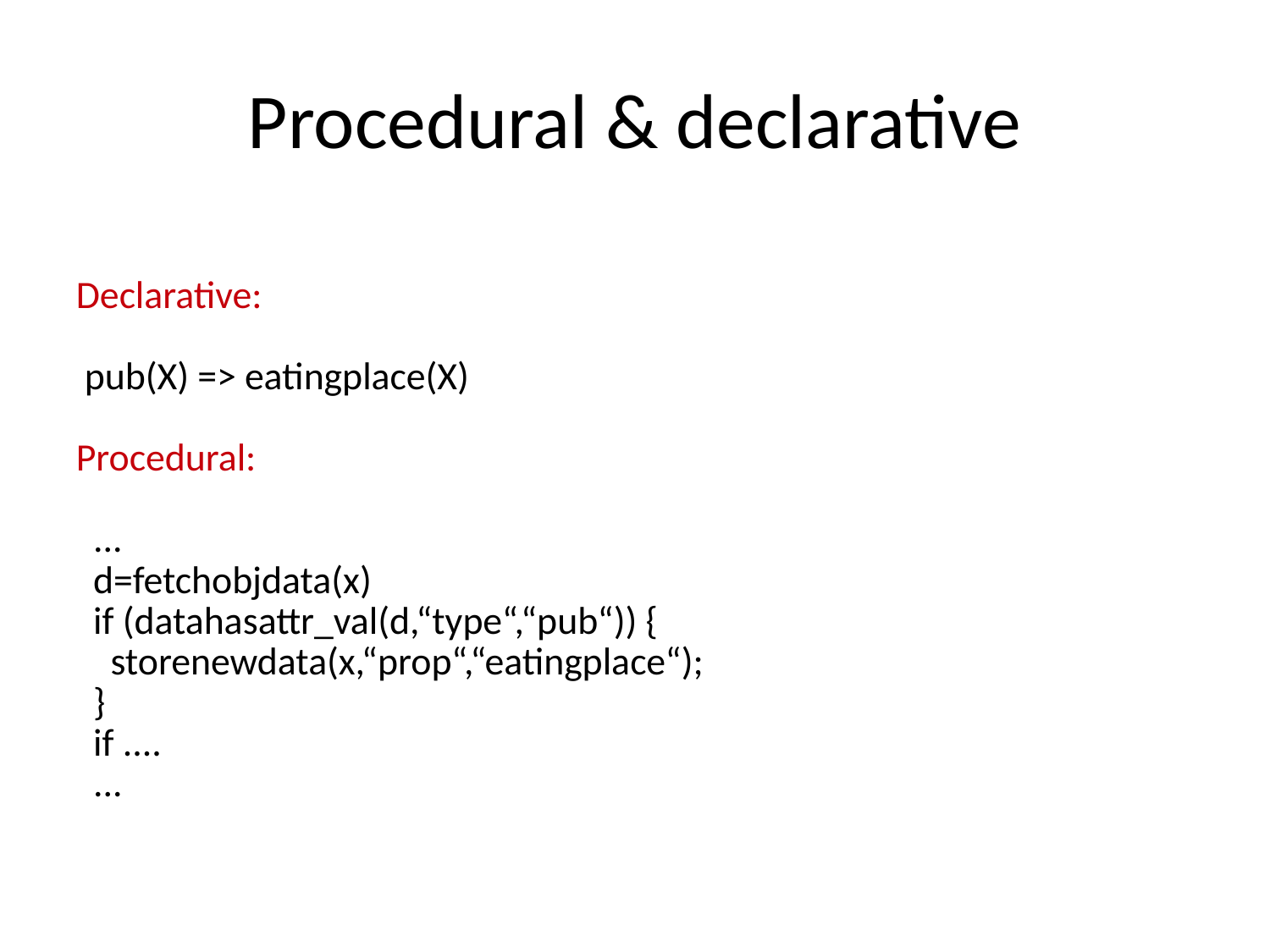

Procedural & declarative

Declarative:

 pub(X) => eatingplace(X)

Procedural:

  ...
  d=fetchobjdata(x)
  if (datahasattr_val(d,“type“,“pub“)) {
    storenewdata(x,“prop“,“eatingplace“);
  }
  if ....
  ...